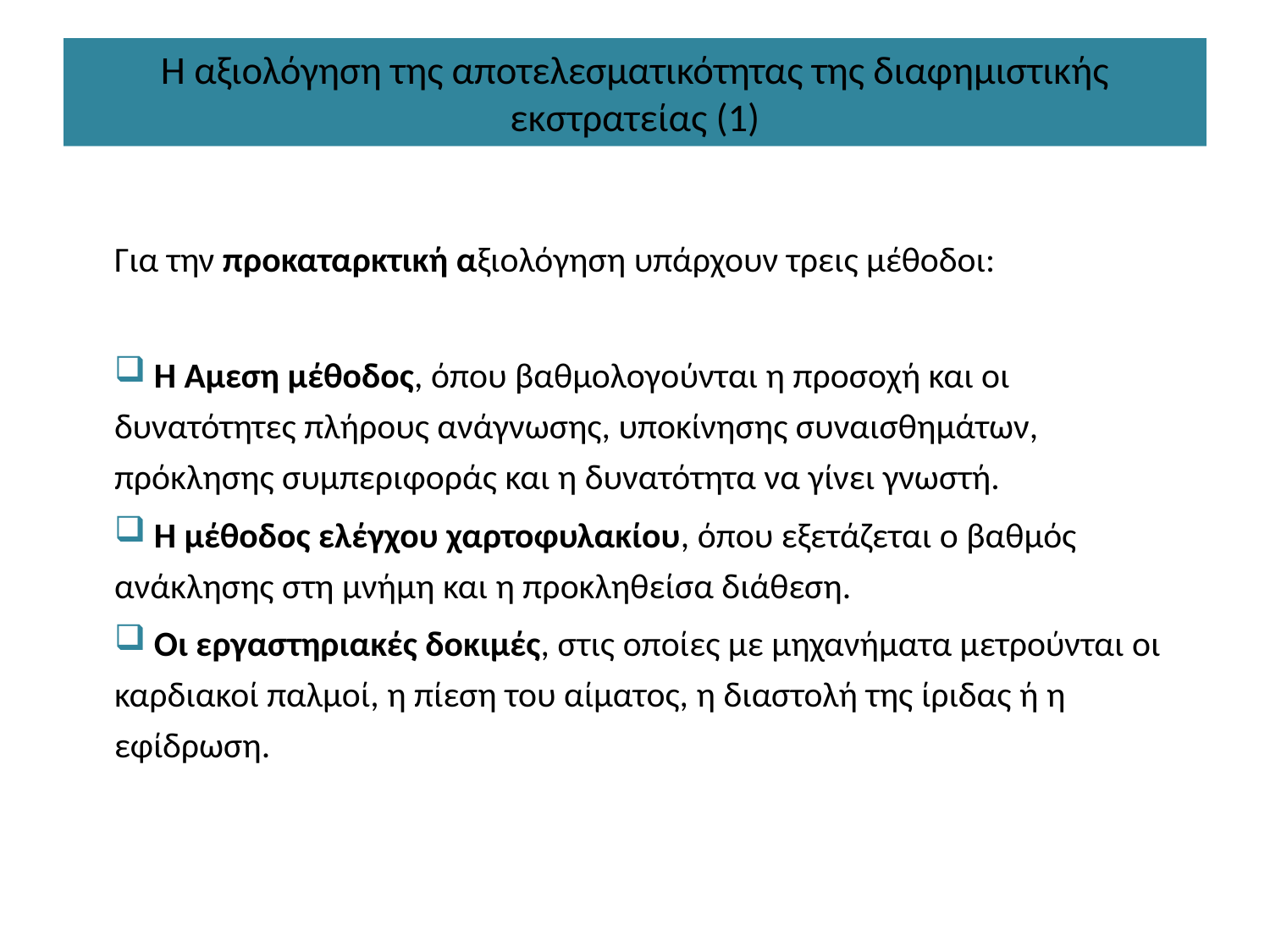

# Η αξιολόγηση της αποτελεσματικότητας της διαφημιστικής εκστρατείας (1)
Για την προκαταρκτική αξιολόγηση υπάρχουν τρεις μέθοδοι:

 Η Άμεση μέθοδος, όπου βαθμολογούνται η προσοχή και οι δυνατότητες πλήρους ανάγνωσης, υποκίνησης συναισθημάτων, πρόκλησης συμπεριφοράς και η δυνατότητα να γίνει γνωστή.
 Η μέθοδος ελέγχου χαρτοφυλακίου, όπου εξετάζεται ο βαθμός ανάκλησης στη μνήμη και η προκληθείσα διάθεση.
 Οι εργαστηριακές δοκιμές, στις οποίες με μηχανήματα μετρούνται οι καρδιακοί παλμοί, η πίεση του αίματος, η διαστολή της ίριδας ή η εφίδρωση.